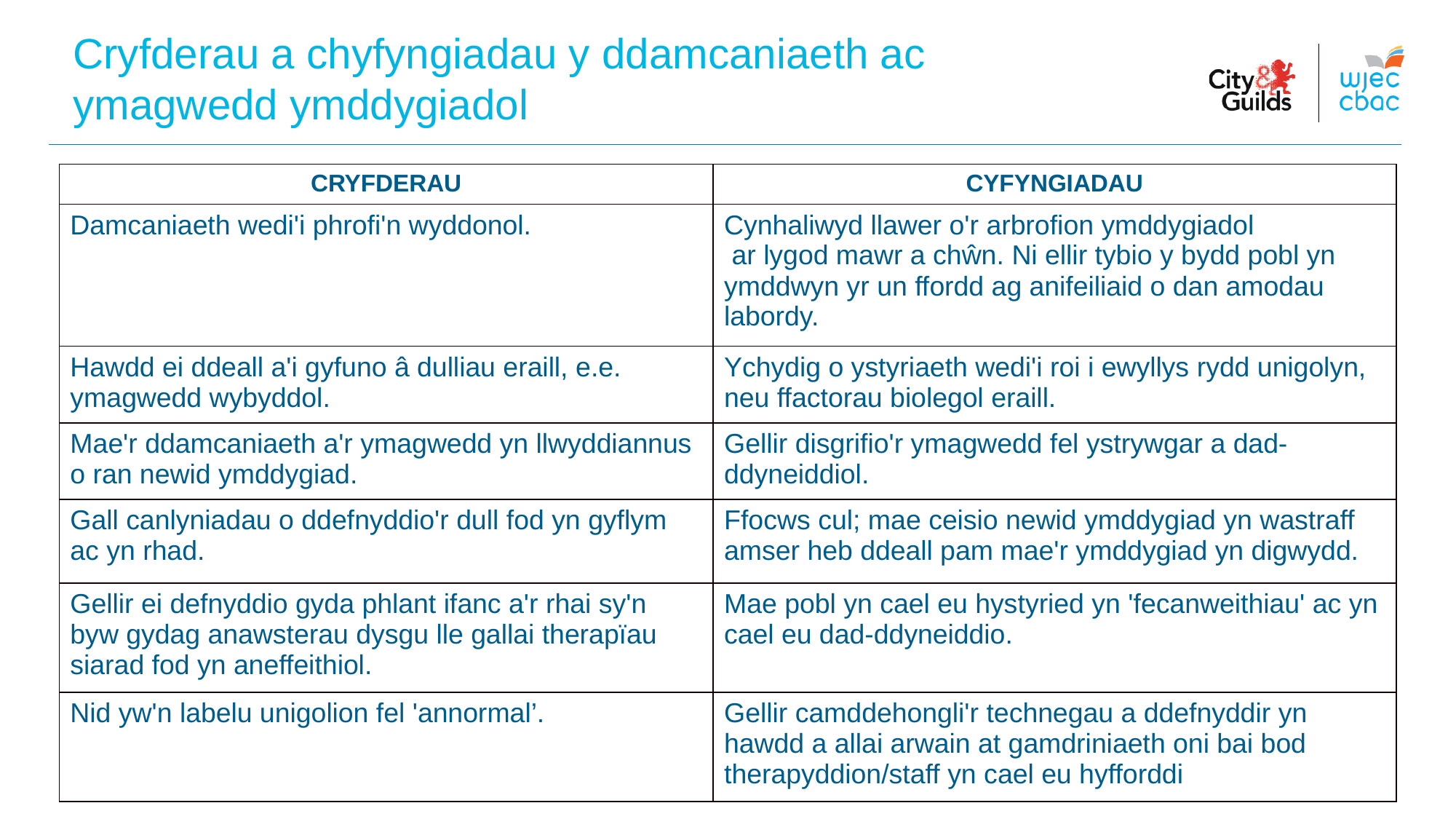

Cryfderau a chyfyngiadau y ddamcaniaeth ac ymagwedd ymddygiadol
| CRYFDERAU | CYFYNGIADAU |
| --- | --- |
| Damcaniaeth wedi'i phrofi'n wyddonol. | Cynhaliwyd llawer o'r arbrofion ymddygiadol ar lygod mawr a chŵn. Ni ellir tybio y bydd pobl yn ymddwyn yr un ffordd ag anifeiliaid o dan amodau labordy. |
| Hawdd ei ddeall a'i gyfuno â dulliau eraill, e.e. ymagwedd wybyddol. | Ychydig o ystyriaeth wedi'i roi i ewyllys rydd unigolyn, neu ffactorau biolegol eraill. |
| Mae'r ddamcaniaeth a'r ymagwedd yn llwyddiannus o ran newid ymddygiad. | Gellir disgrifio'r ymagwedd fel ystrywgar a dad-ddyneiddiol. |
| Gall canlyniadau o ddefnyddio'r dull fod yn gyflym ac yn rhad. | Ffocws cul; mae ceisio newid ymddygiad yn wastraff amser heb ddeall pam mae'r ymddygiad yn digwydd. |
| Gellir ei defnyddio gyda phlant ifanc a'r rhai sy'n byw gydag anawsterau dysgu lle gallai therapïau siarad fod yn aneffeithiol. | Mae pobl yn cael eu hystyried yn 'fecanweithiau' ac yn cael eu dad-ddyneiddio. |
| Nid yw'n labelu unigolion fel 'annormal’. | Gellir camddehongli'r technegau a ddefnyddir yn hawdd a allai arwain at gamdriniaeth oni bai bod therapyddion/staff yn cael eu hyfforddi |